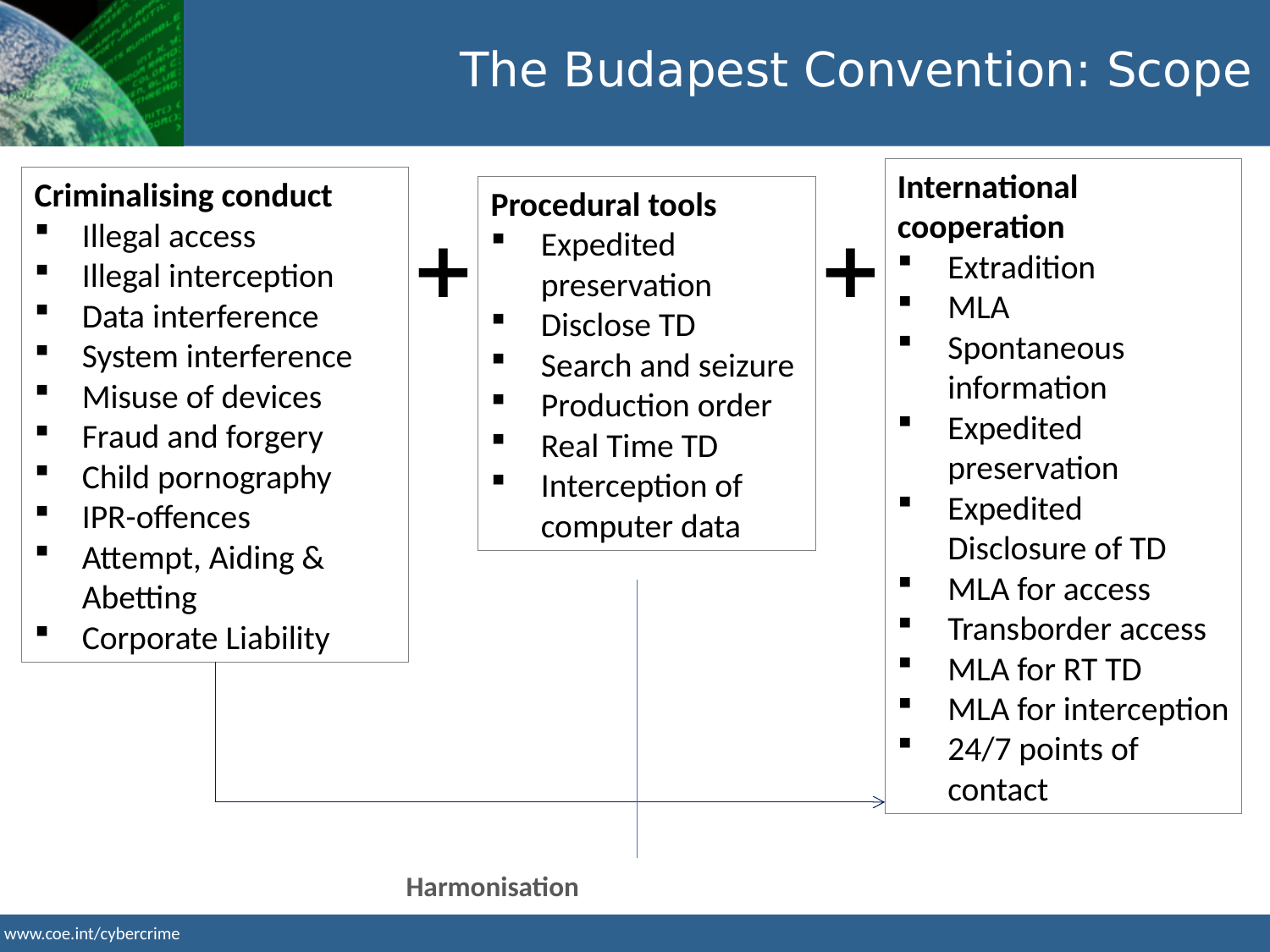

The Budapest Convention: Scope
International cooperation
Extradition
MLA
Spontaneous information
Expedited preservation
Expedited Disclosure of TD
MLA for access
Transborder access
MLA for RT TD
MLA for interception
24/7 points of contact
Criminalising conduct
Illegal access
Illegal interception
Data interference
System interference
Misuse of devices
Fraud and forgery
Child pornography
IPR-offences
Attempt, Aiding & Abetting
Corporate Liability
Procedural tools
Expedited preservation
Disclose TD
Search and seizure
Production order
Real Time TD
Interception of computer data
+
+
Harmonisation